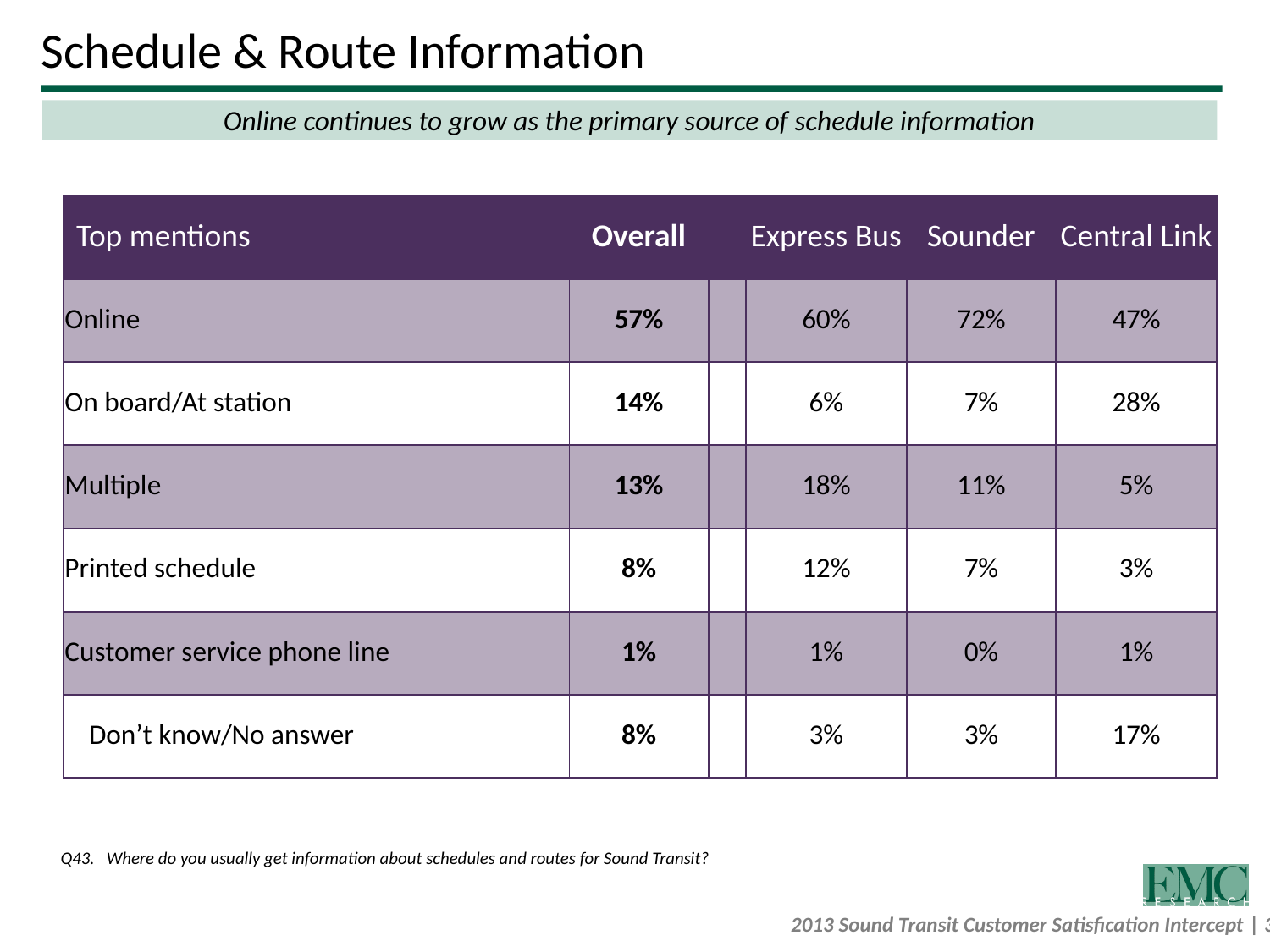

# Schedule & Route Information
Online continues to grow as the primary source of schedule information
| Top mentions | Overall |  | Express Bus | Sounder | Central Link |
| --- | --- | --- | --- | --- | --- |
| Online | 57% |  | 60% | 72% | 47% |
| On board/At station | 14% |  | 6% | 7% | 28% |
| Multiple | 13% |  | 18% | 11% | 5% |
| Printed schedule | 8% |  | 12% | 7% | 3% |
| Customer service phone line | 1% |  | 1% | 0% | 1% |
| Don’t know/No answer | 8% |  | 3% | 3% | 17% |
Q43.   Where do you usually get information about schedules and routes for Sound Transit?